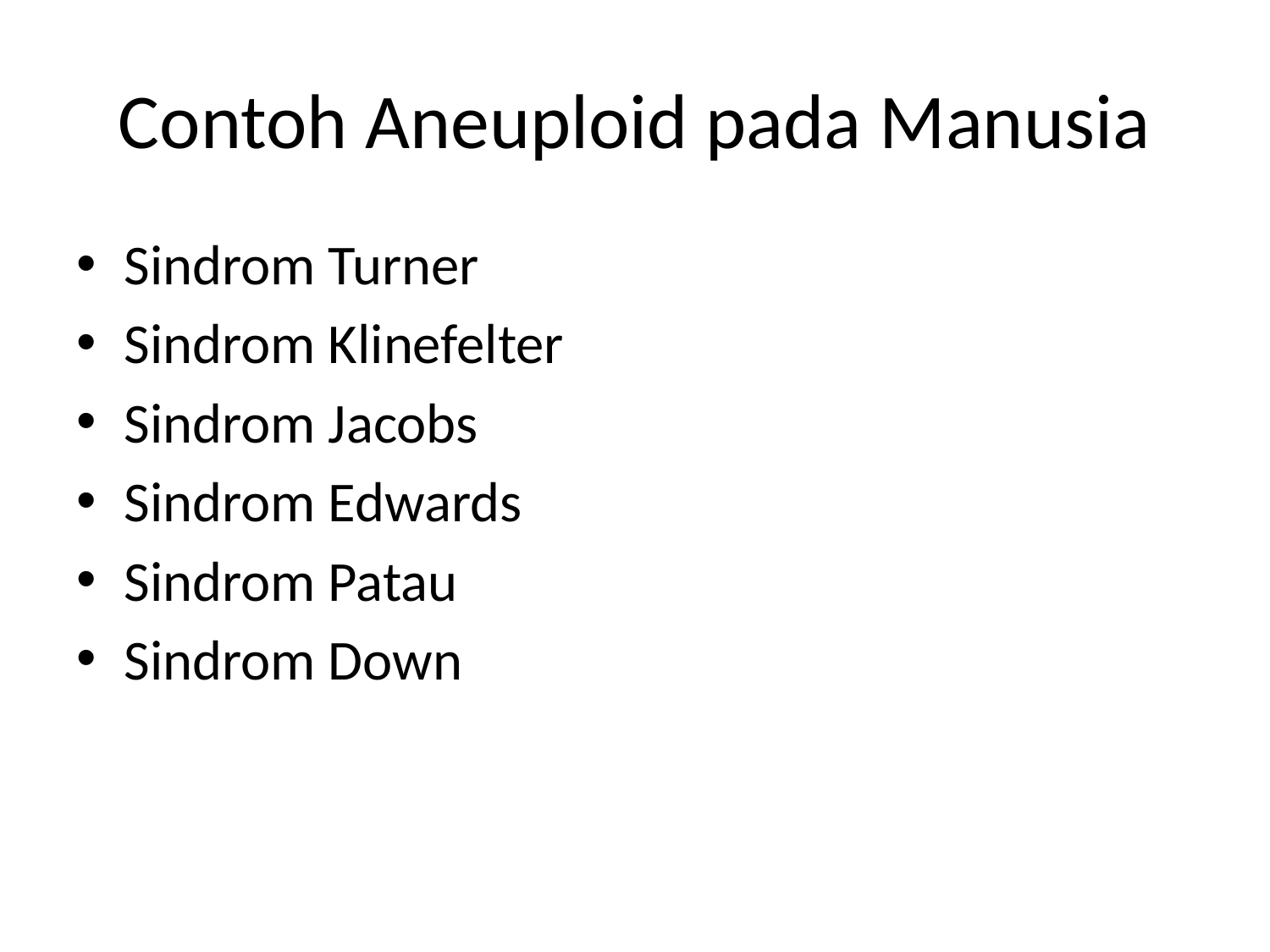

# Contoh Aneuploid pada Manusia
Sindrom Turner
Sindrom Klinefelter
Sindrom Jacobs
Sindrom Edwards
Sindrom Patau
Sindrom Down